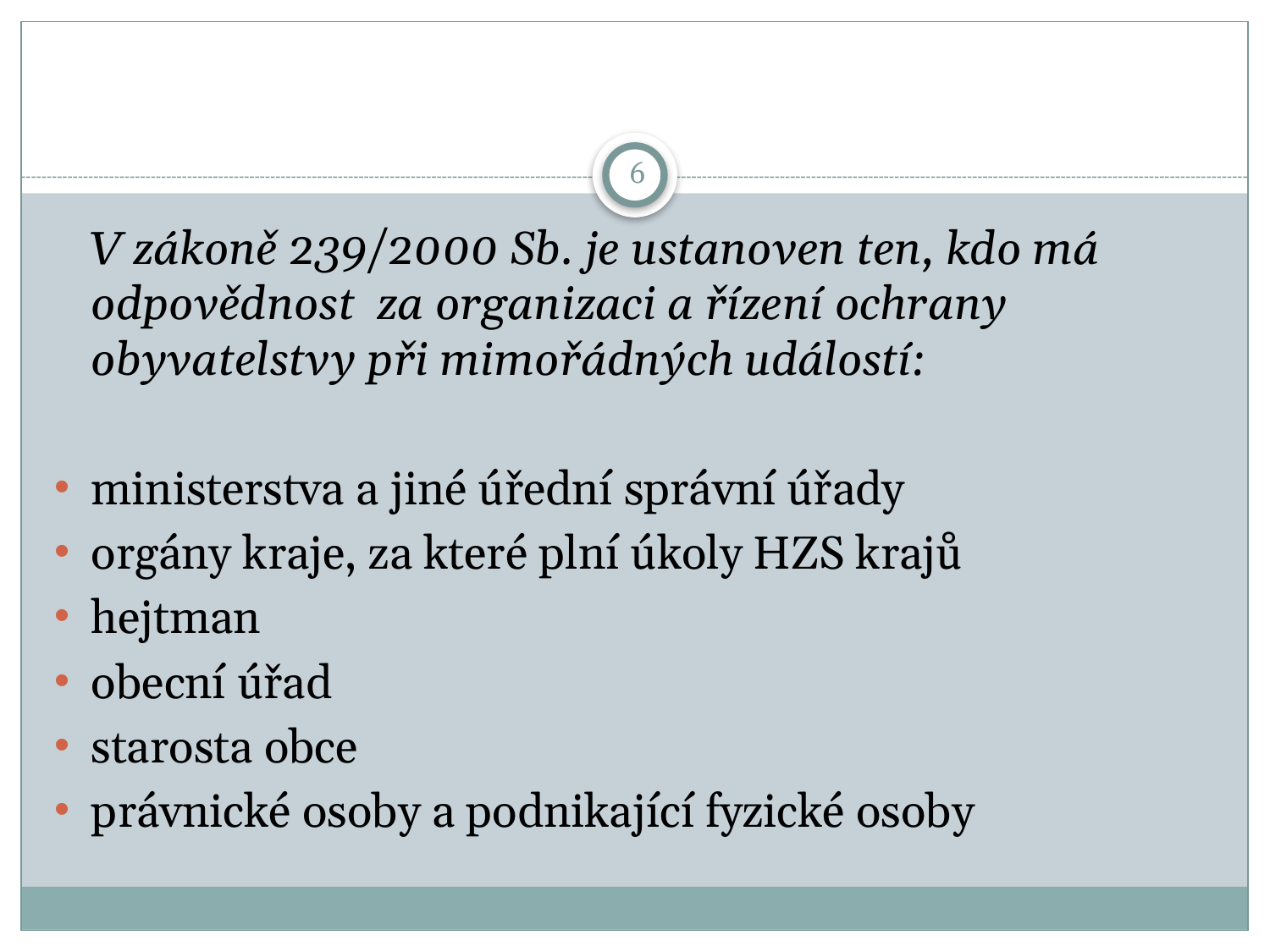

#
6
	V zákoně 239/2000 Sb. je ustanoven ten, kdo má odpovědnost  za organizaci a řízení ochrany obyvatelstvy při mimořádných událostí:

ministerstva a jiné úřední správní úřady
orgány kraje, za které plní úkoly HZS krajů
hejtman
obecní úřad
starosta obce
právnické osoby a podnikající fyzické osoby